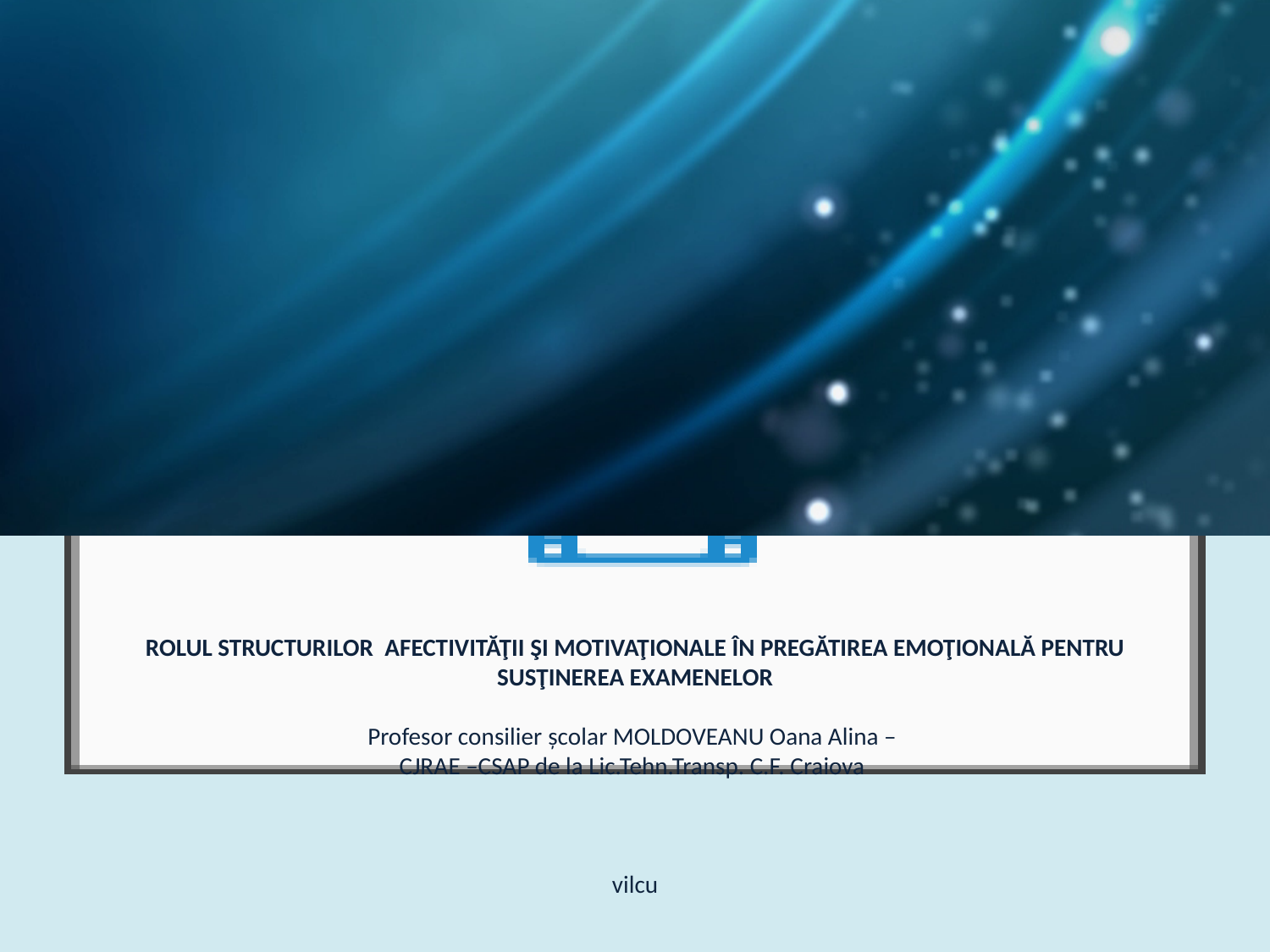

# ROLUL STRUCTURILOR  AFECTIVITĂŢII ŞI MOTIVAŢIONALE ÎN PREGĂTIREA EMOŢIONALĂ PENTRU SUSŢINEREA EXAMENELOR   Profesor consilier şcolar MOLDOVEANU Oana Alina – CJRAE –CSAP de la Lic.Tehn.Transp. C.F. Craiova     vilcu